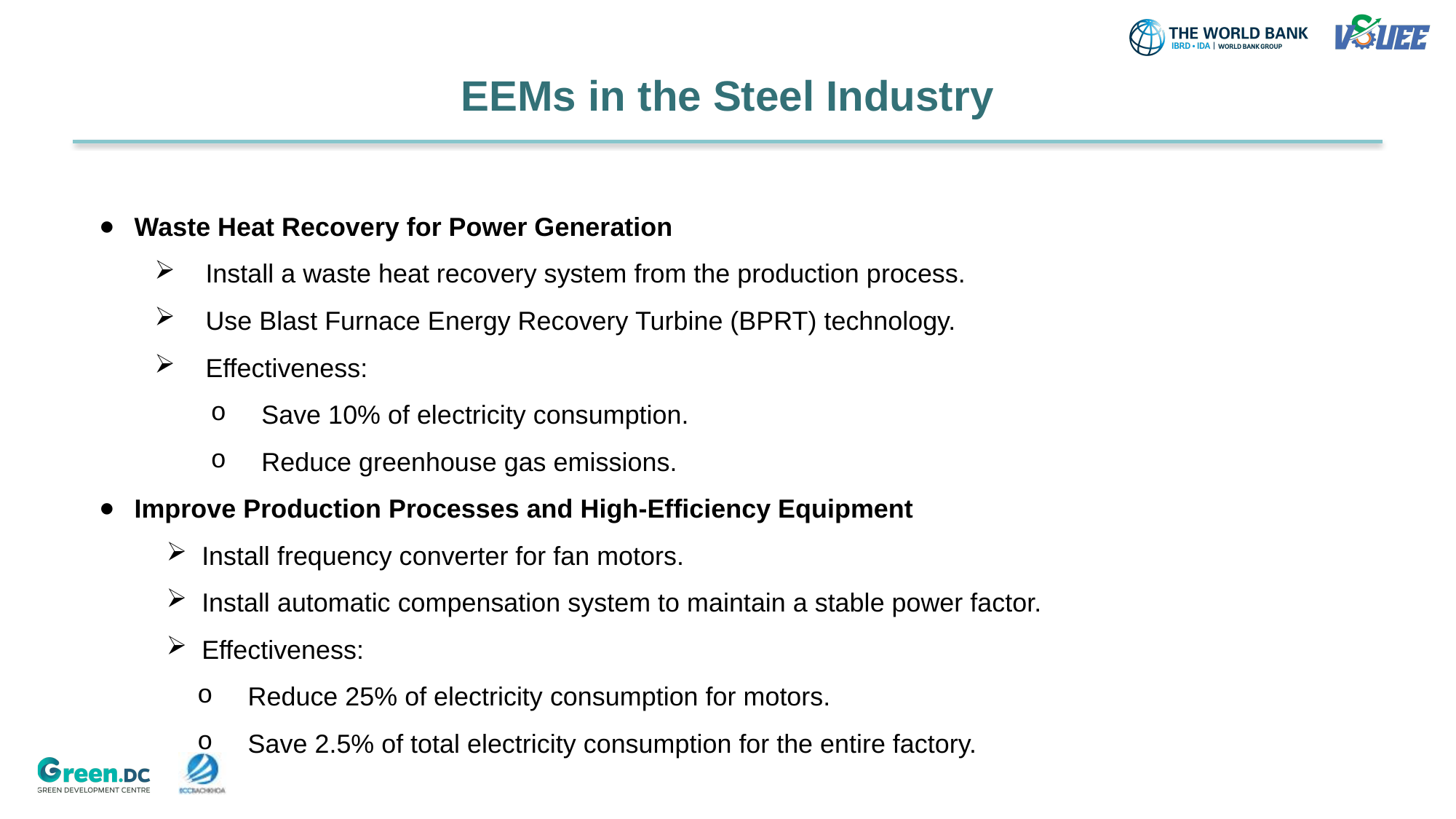

# EEMs in the Steel Industry
Waste Heat Recovery for Power Generation
Install a waste heat recovery system from the production process.
Use Blast Furnace Energy Recovery Turbine (BPRT) technology.
Effectiveness:
Save 10% of electricity consumption.
Reduce greenhouse gas emissions.
Improve Production Processes and High-Efficiency Equipment
Install frequency converter for fan motors.
Install automatic compensation system to maintain a stable power factor.
Effectiveness:
Reduce 25% of electricity consumption for motors.
Save 2.5% of total electricity consumption for the entire factory.